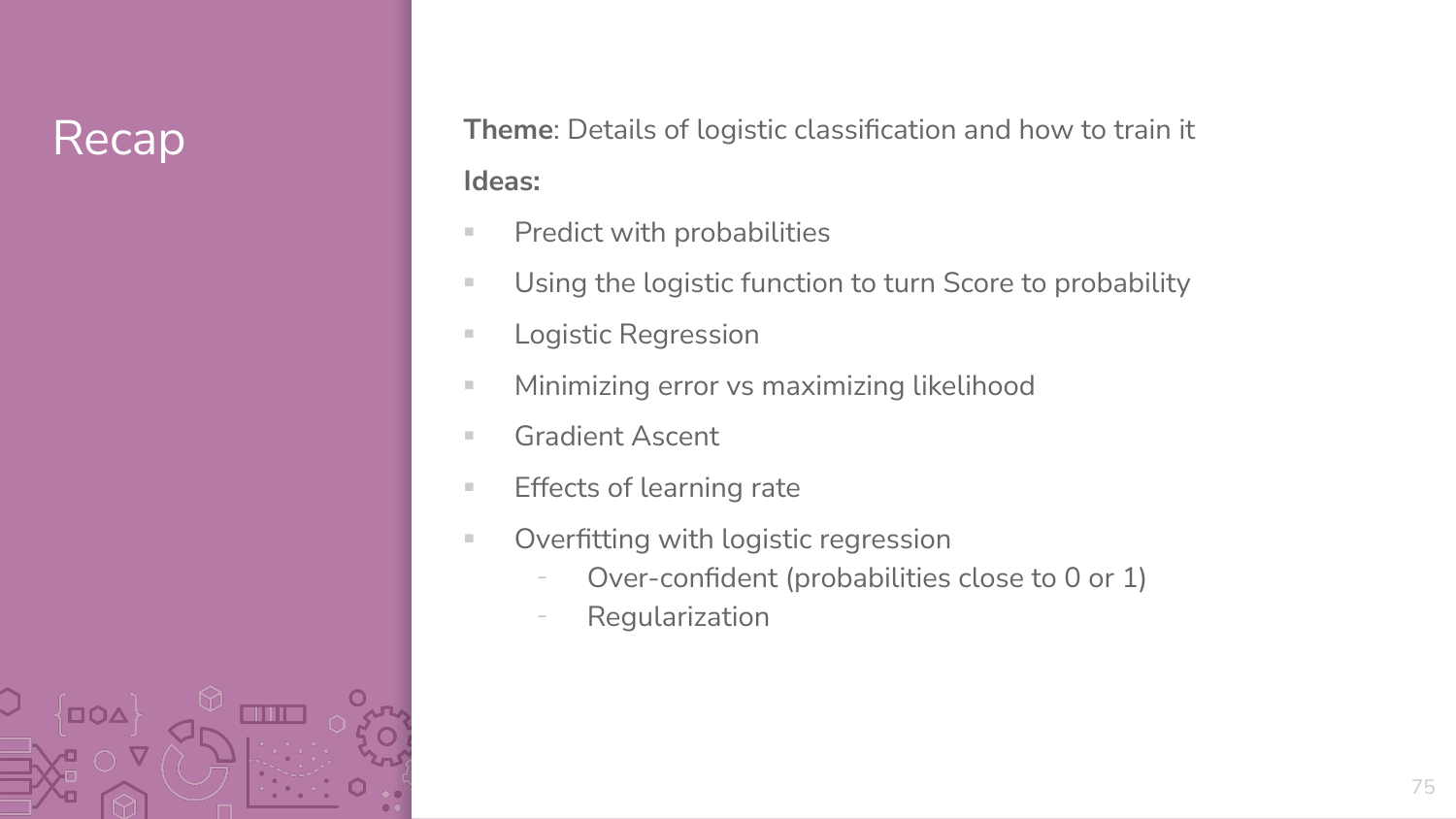

# Recap
Theme: Details of logistic classification and how to train it
Ideas:
Predict with probabilities
Using the logistic function to turn Score to probability
Logistic Regression
Minimizing error vs maximizing likelihood
Gradient Ascent
Effects of learning rate
Overfitting with logistic regression
Over-confident (probabilities close to 0 or 1)
Regularization

75